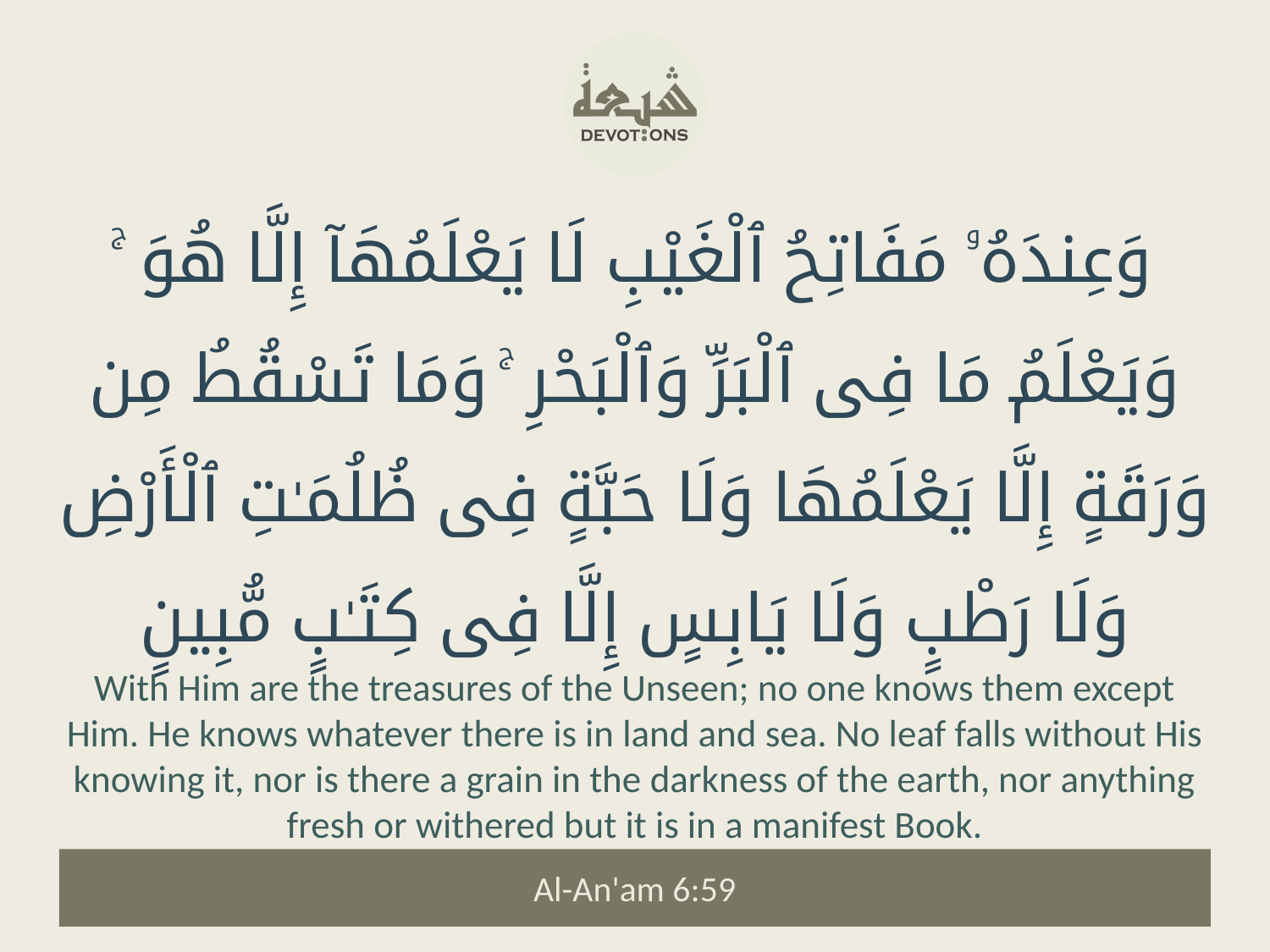

وَعِندَهُۥ مَفَاتِحُ ٱلْغَيْبِ لَا يَعْلَمُهَآ إِلَّا هُوَ ۚ وَيَعْلَمُ مَا فِى ٱلْبَرِّ وَٱلْبَحْرِ ۚ وَمَا تَسْقُطُ مِن وَرَقَةٍ إِلَّا يَعْلَمُهَا وَلَا حَبَّةٍ فِى ظُلُمَـٰتِ ٱلْأَرْضِ وَلَا رَطْبٍ وَلَا يَابِسٍ إِلَّا فِى كِتَـٰبٍ مُّبِينٍ
With Him are the treasures of the Unseen; no one knows them except Him. He knows whatever there is in land and sea. No leaf falls without His knowing it, nor is there a grain in the darkness of the earth, nor anything fresh or withered but it is in a manifest Book.
Al-An'am 6:59